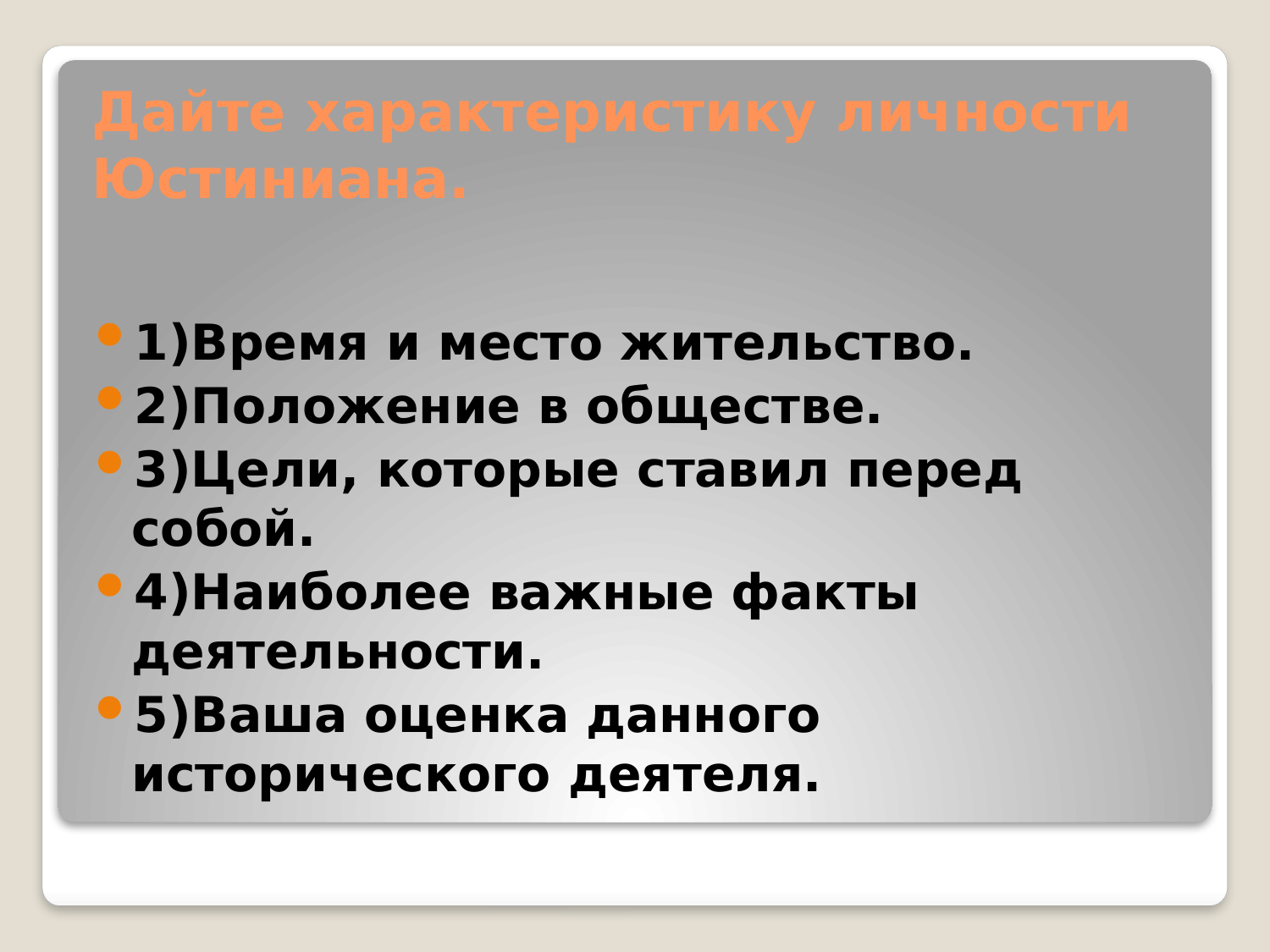

# Дайте характеристику личности Юстиниана.
1)Время и место жительство.
2)Положение в обществе.
3)Цели, которые ставил перед собой.
4)Наиболее важные факты деятельности.
5)Ваша оценка данного исторического деятеля.